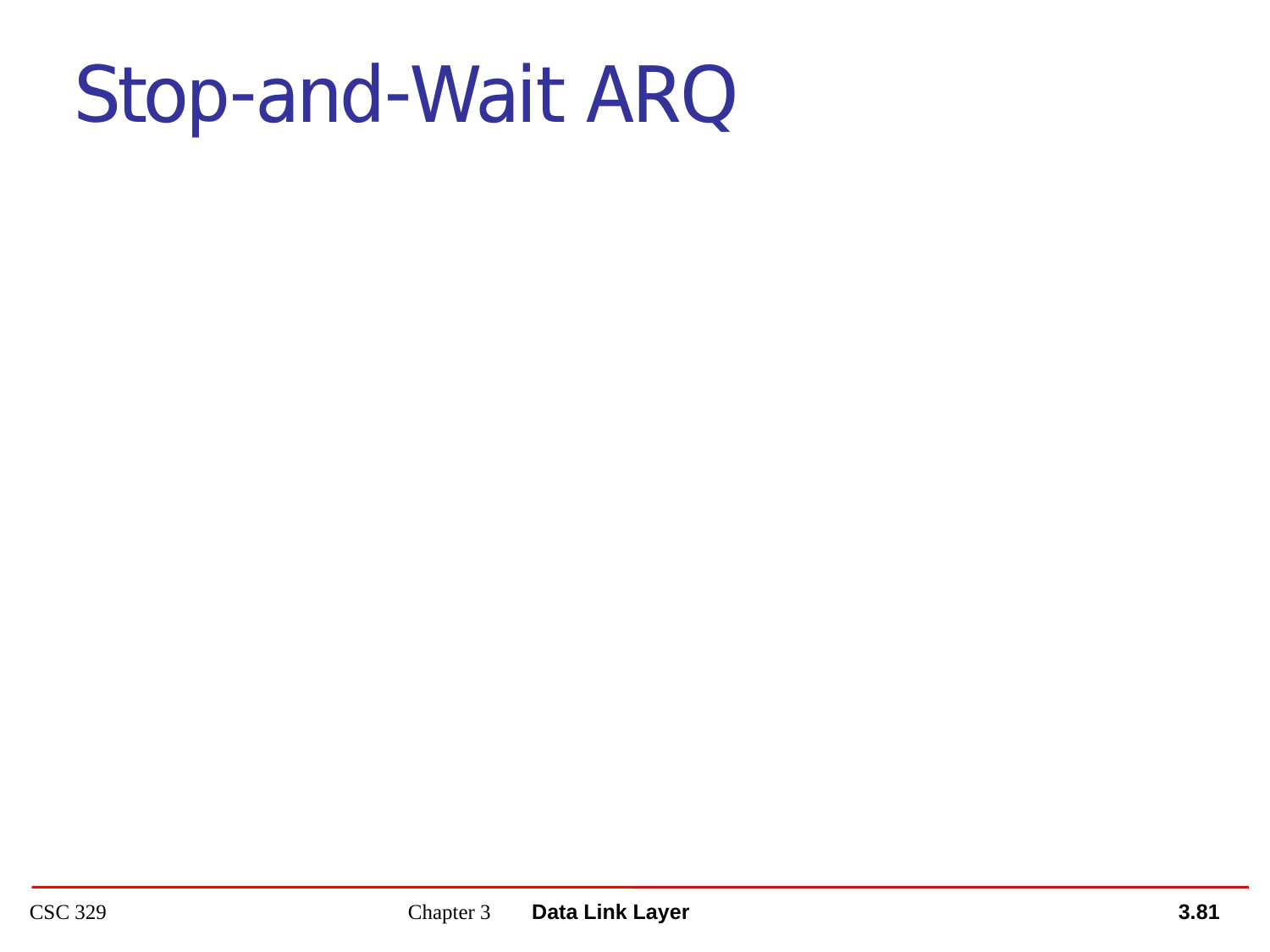

# Stop-and-Wait ARQ
Cases of operations:
Normal operation
The frame is lost
The ACK is lost
The ACK is delayed